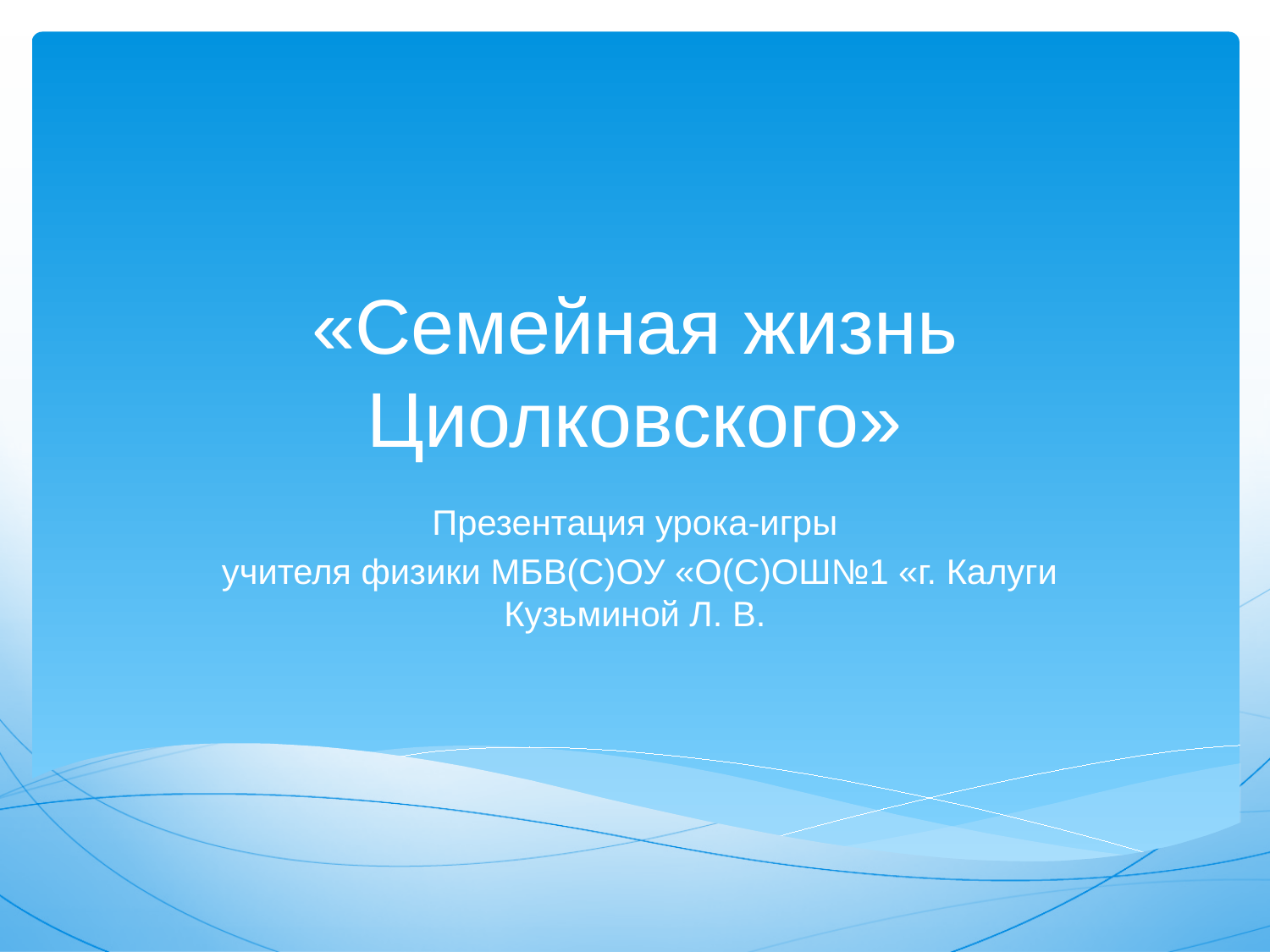

# «Семейная жизнь Циолковского»
Презентация урока-игры
 учителя физики МБВ(С)ОУ «О(С)ОШ№1 «г. Калуги Кузьминой Л. В.